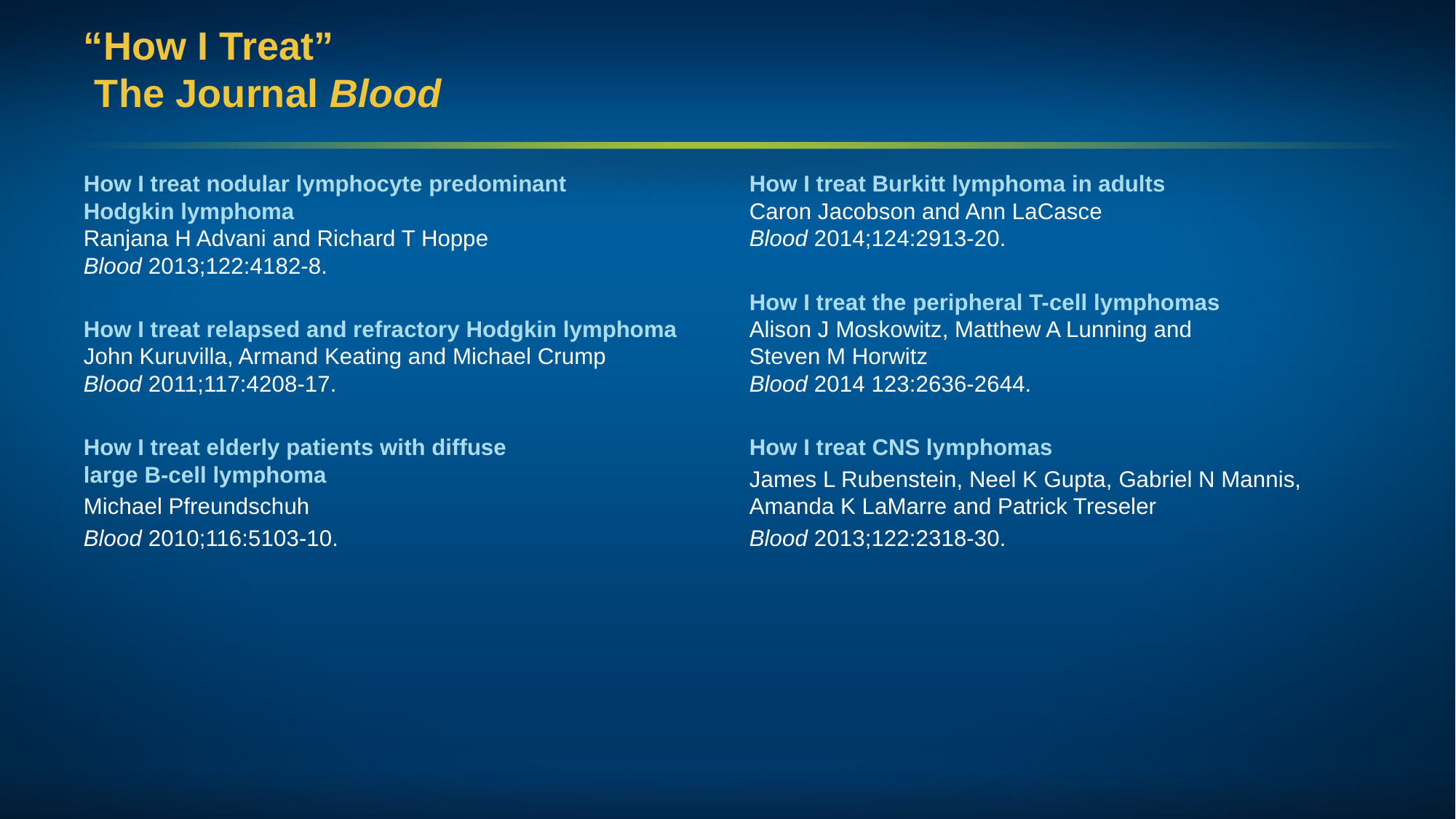

# “How I Treat”  The Journal Blood
How I treat nodular lymphocyte predominant
Hodgkin lymphoma
Ranjana H Advani and Richard T Hoppe
Blood 2013;122:4182-8.

How I treat relapsed and refractory Hodgkin lymphoma
John Kuruvilla, Armand Keating and Michael Crump
Blood 2011;117:4208-17.

How I treat elderly patients with diffuse
large B-cell lymphoma
Michael Pfreundschuh
Blood 2010;116:5103-10.

How I treat Burkitt lymphoma in adults
Caron Jacobson and Ann LaCasce
Blood 2014;124:2913-20.

How I treat the peripheral T-cell lymphomas
Alison J Moskowitz, Matthew A Lunning and
Steven M Horwitz
Blood 2014 123:2636-2644.

How I treat CNS lymphomas
James L Rubenstein, Neel K Gupta, Gabriel N Mannis, Amanda K LaMarre and Patrick Treseler
Blood 2013;122:2318-30.